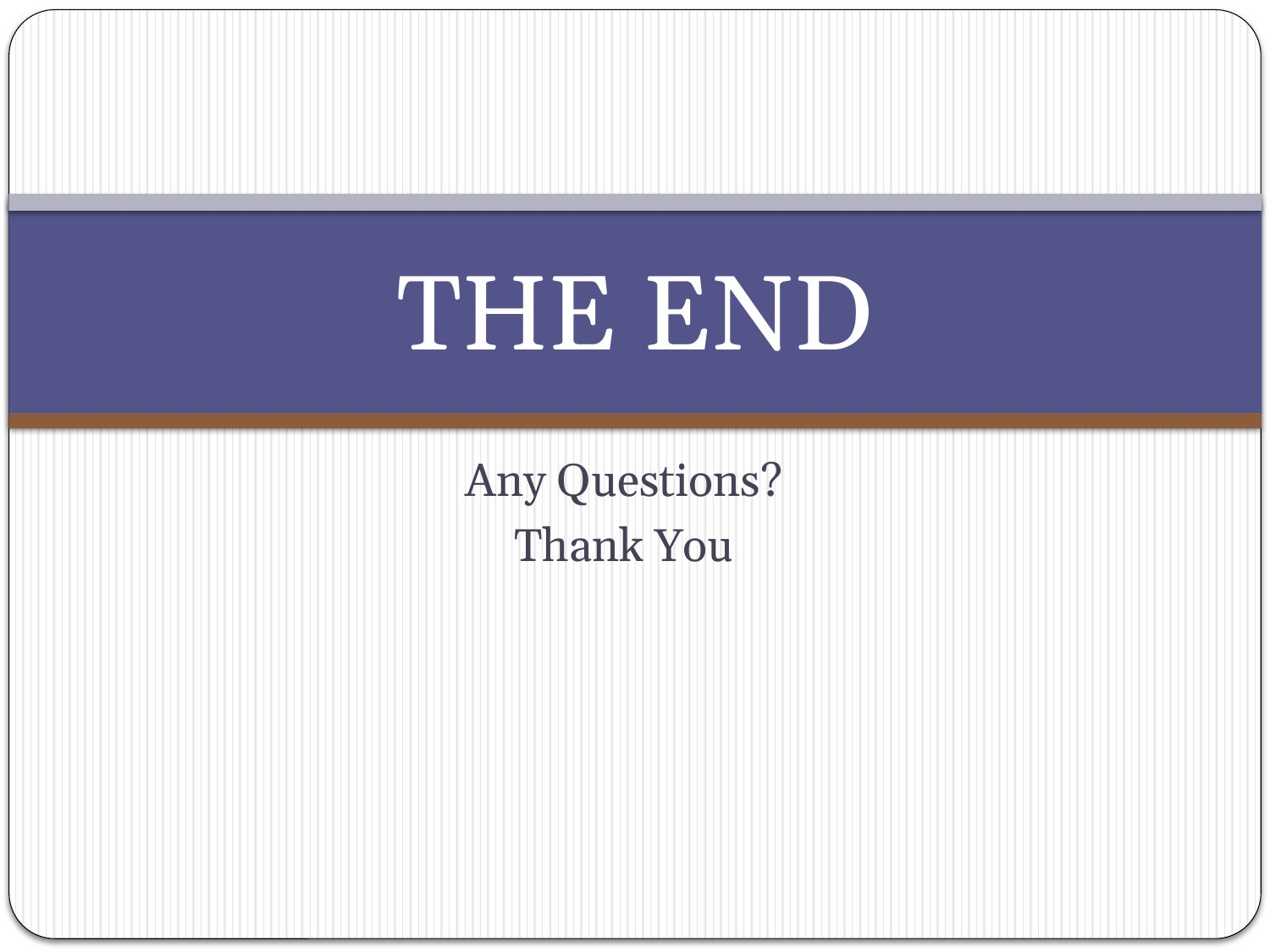

# THE END
Any Questions?
Thank You